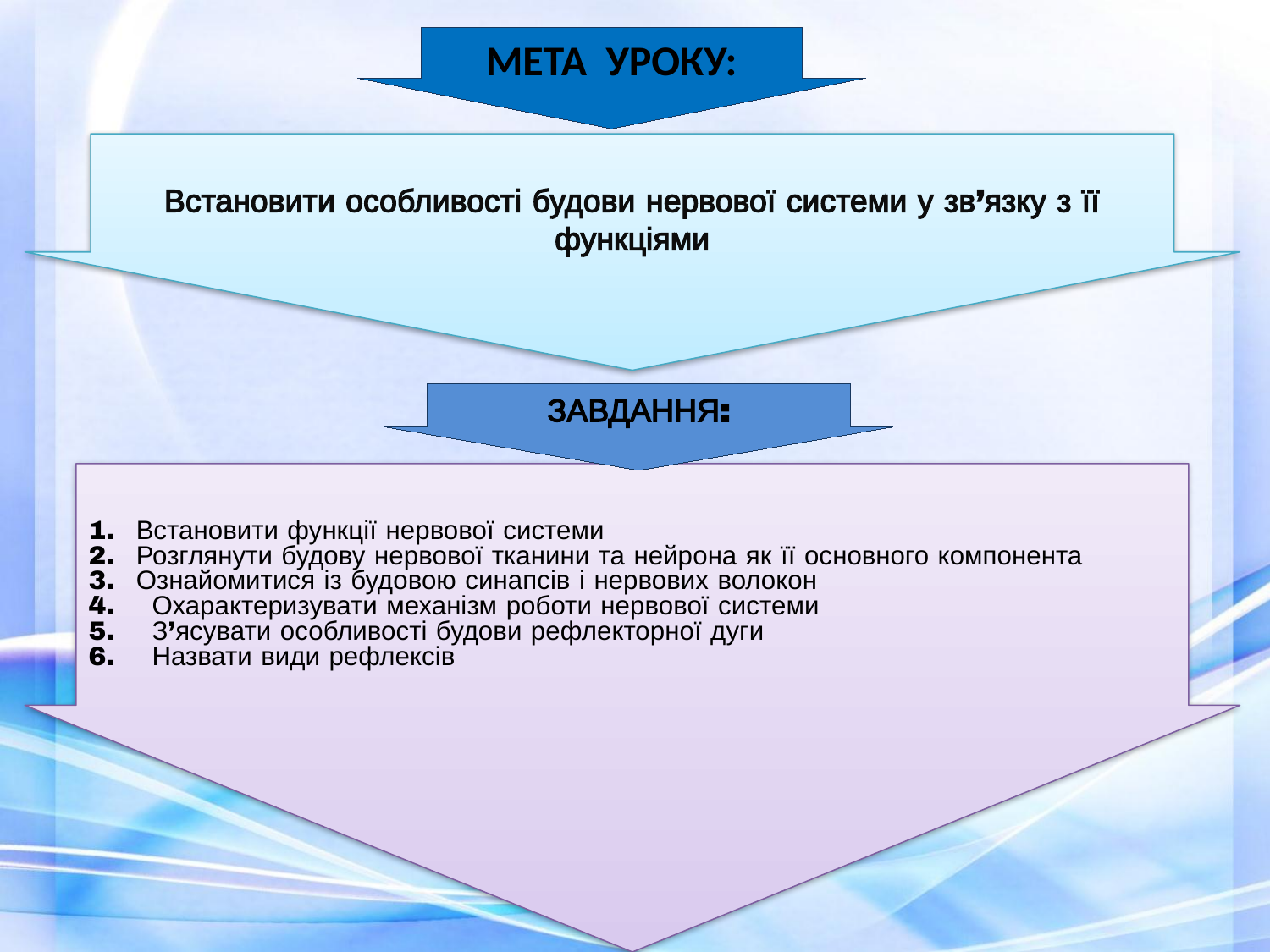

Мета  уроку:

Встановити особливості будови нервової системи у зв’язку з її функціями
Завдання:
Встановити функції нервової системи
Розглянути будову нервової тканини та нейрона як її основного компонента
Ознайомитися із будовою синапсів і нервових волокон
Охарактеризувати механізм роботи нервової системи
З’ясувати особливості будови рефлекторної дуги
Назвати види рефлексів